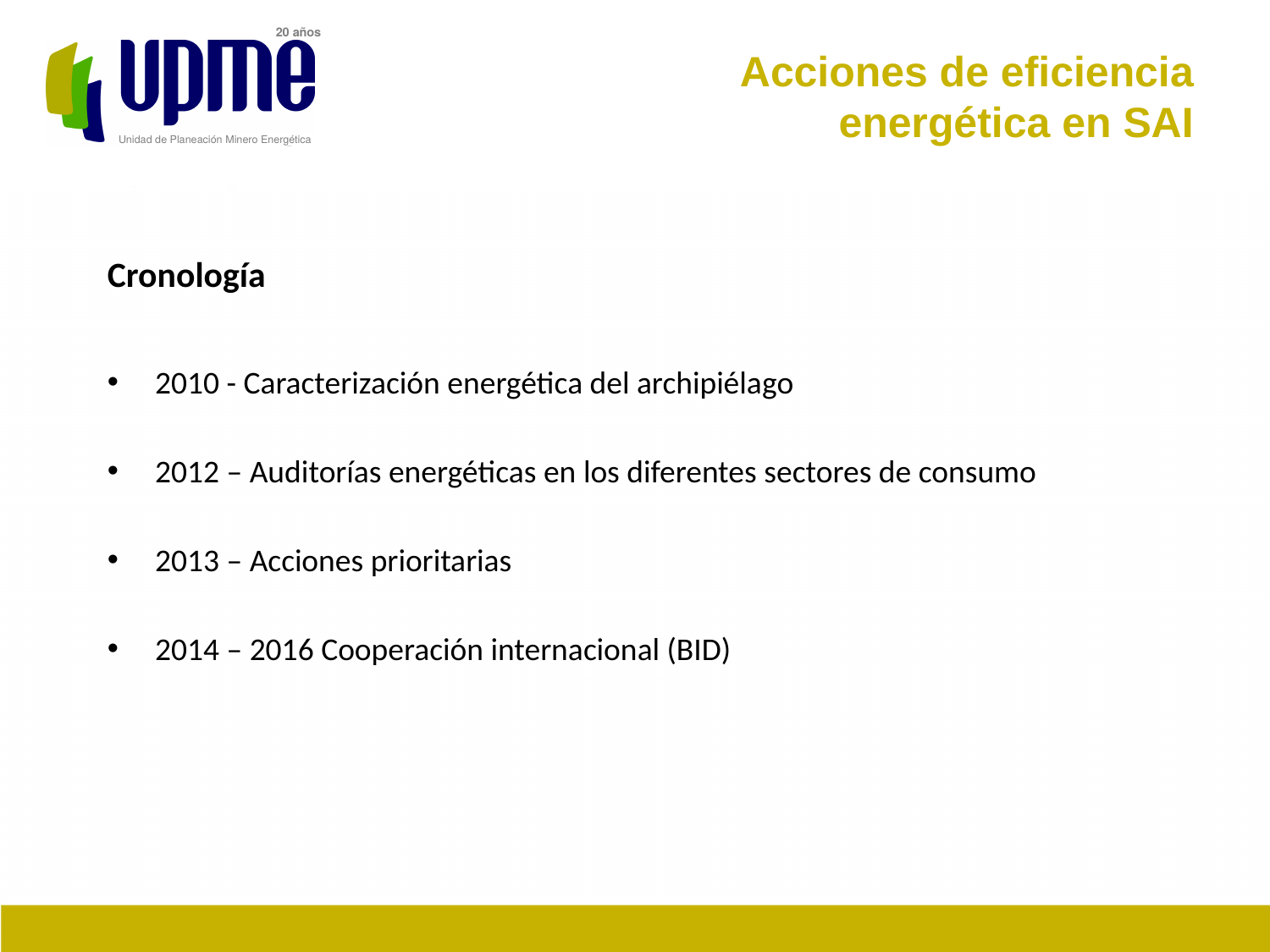

# Acciones de eficiencia energética en SAI
Cronología
2010 - Caracterización energética del archipiélago

2012 – Auditorías energéticas en los diferentes sectores de consumo

2013 – Acciones prioritarias

2014 – 2016 Cooperación internacional (BID)